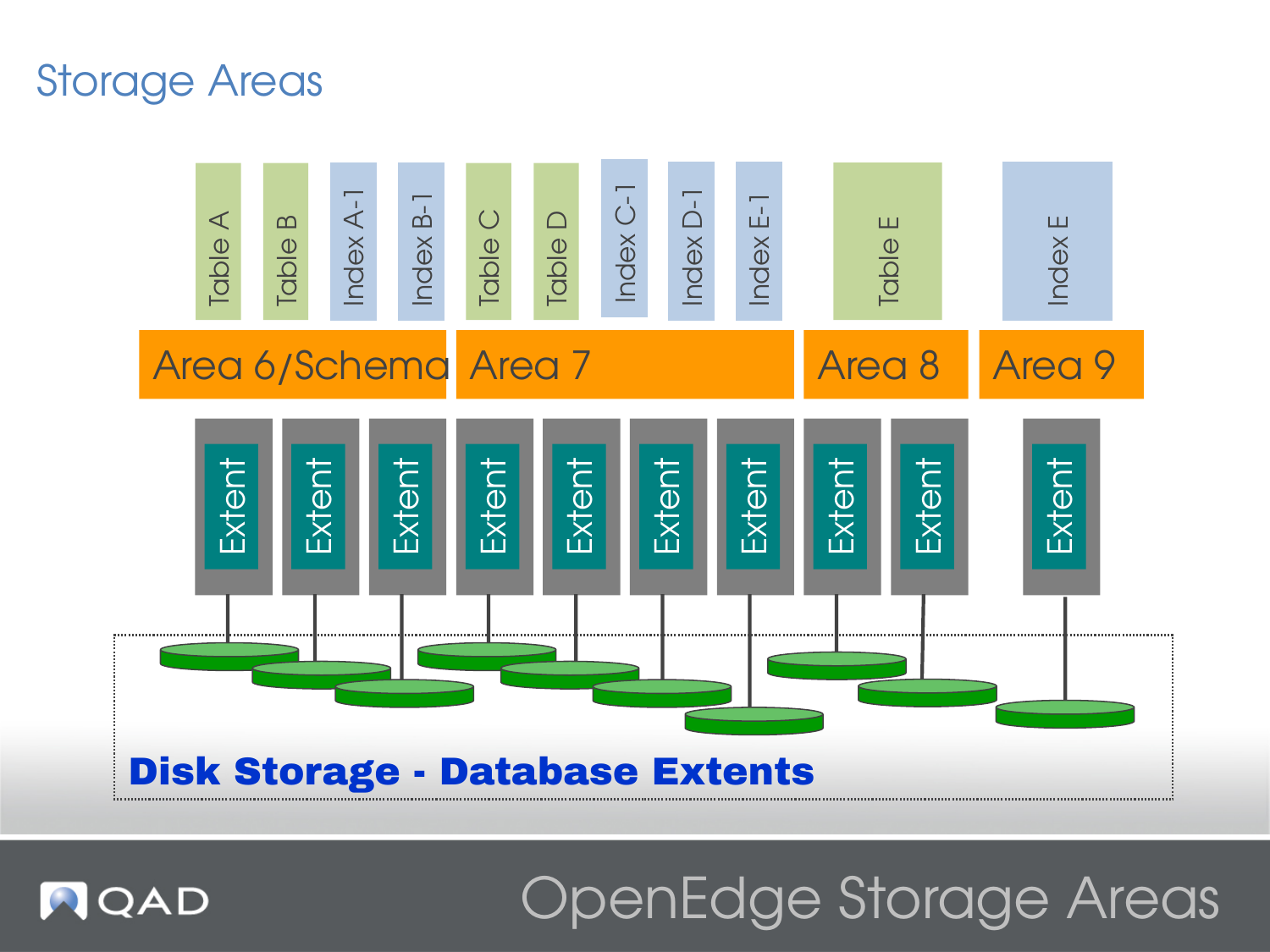

Storage Areas

Index E

Table E

Index C-1
Index D-1
Index E-1
Index A-1
Index B-1
Table D
Table B
Table C
Table A
Area 6/Schema
Area 7
Area 8
Area 9

Extent
Extent
Extent
Extent
Extent
Extent
Extent
Extent
Extent
Extent

Disk Storage - Database Extents

# OpenEdge Storage Areas